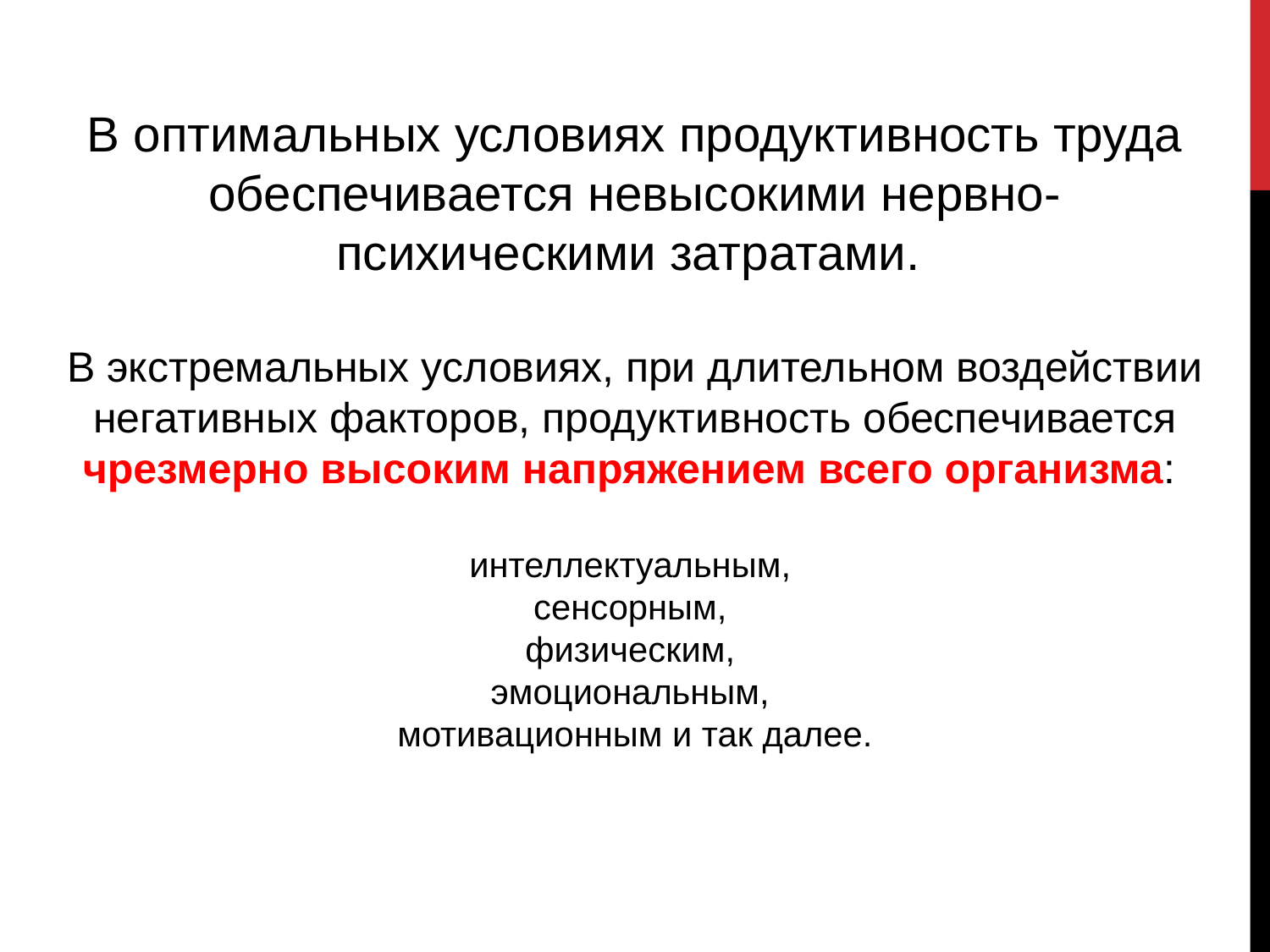

В оптимальных условиях продуктивность труда обеспечивается невысокими нервно-психическими затратами.

В экстремальных условиях, при длительном воздействии негативных факторов, продуктивность обеспечивается чрезмерно высоким напряжением всего организма:

интеллектуальным,
сенсорным,
физическим,
эмоциональным,
мотивационным и так далее.